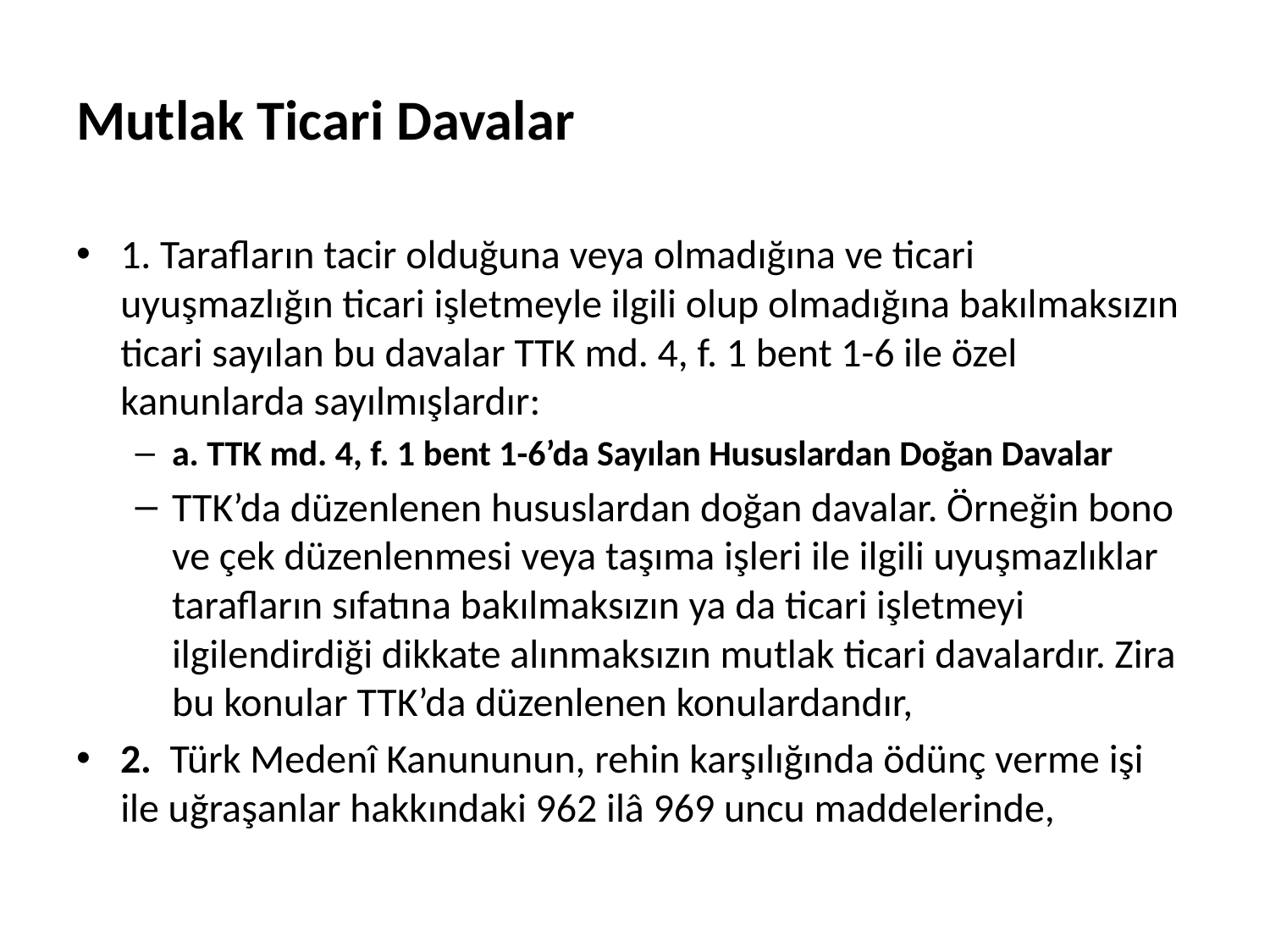

# Mutlak Ticari Davalar
1. Tarafların tacir olduğuna veya olmadığına ve ticari uyuşmazlığın ticari işletmeyle ilgili olup olmadığına bakılmaksızın ticari sayılan bu davalar TTK md. 4, f. 1 bent 1-6 ile özel kanunlarda sayılmışlardır:
a. TTK md. 4, f. 1 bent 1-6’da Sayılan Hususlardan Doğan Davalar
TTK’da düzenlenen hususlardan doğan davalar. Örneğin bono ve çek düzenlenmesi veya taşıma işleri ile ilgili uyuşmazlıklar tarafların sıfatına bakılmaksızın ya da ticari işletmeyi ilgilendirdiği dikkate alınmaksızın mutlak ticari davalardır. Zira bu konular TTK’da düzenlenen konulardandır,
2.  Türk Medenî Kanununun, rehin karşılığında ödünç verme işi ile uğraşanlar hakkındaki 962 ilâ 969 uncu maddelerinde,